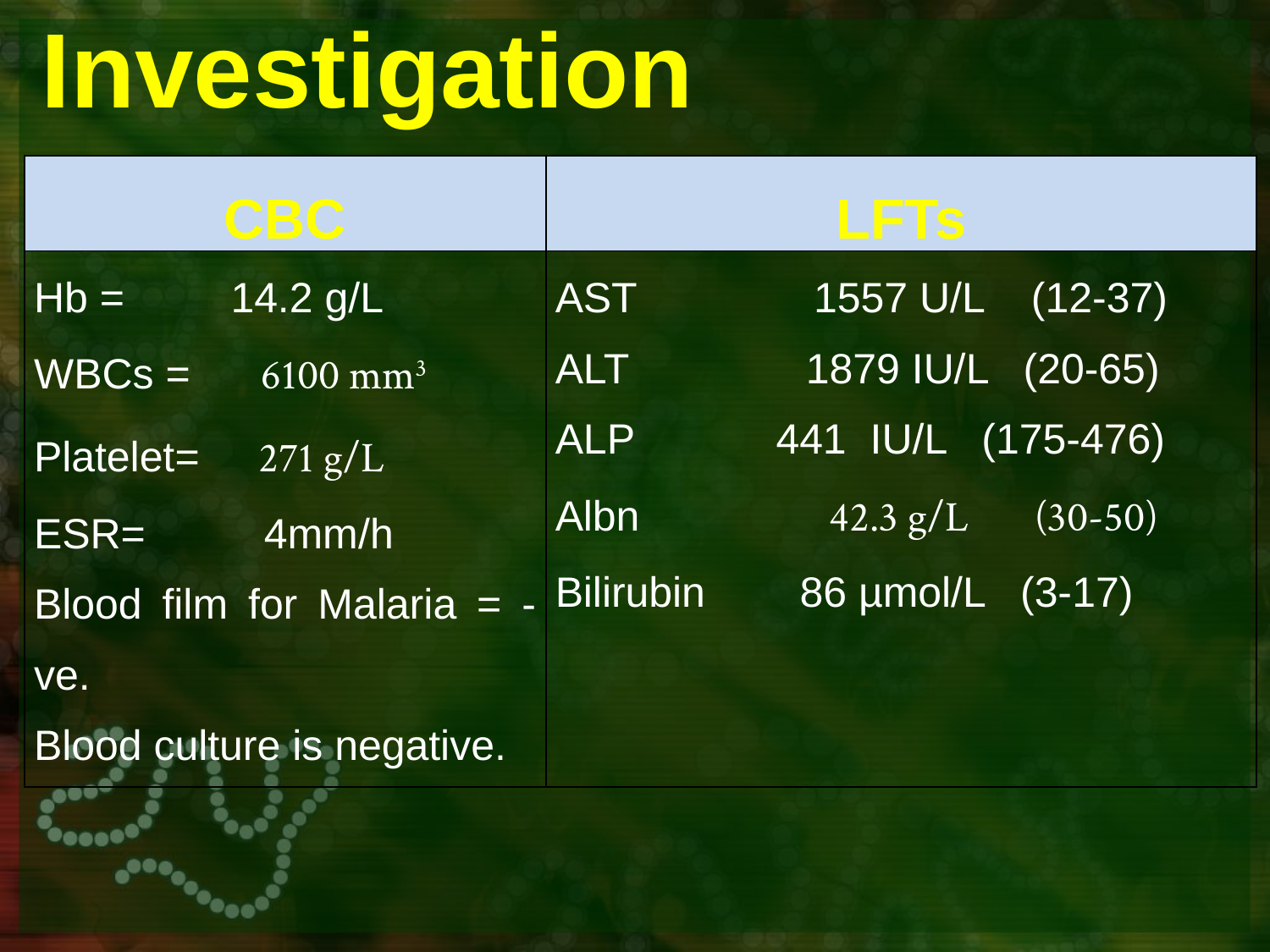

# Investigation
| CBC | LFTs |
| --- | --- |
| Hb = 14.2 g/L WBCs = 6100 mm3 Platelet= 271 g/L ESR= 4mm/h Blood film for Malaria = -ve. Blood culture is negative. | AST 1557 U/L (12-37) ALT 1879 IU/L (20-65) ALP 441 IU/L (175-476) Albn 42.3 g/L (30-50) Bilirubin 86 µmol/L (3-17) |